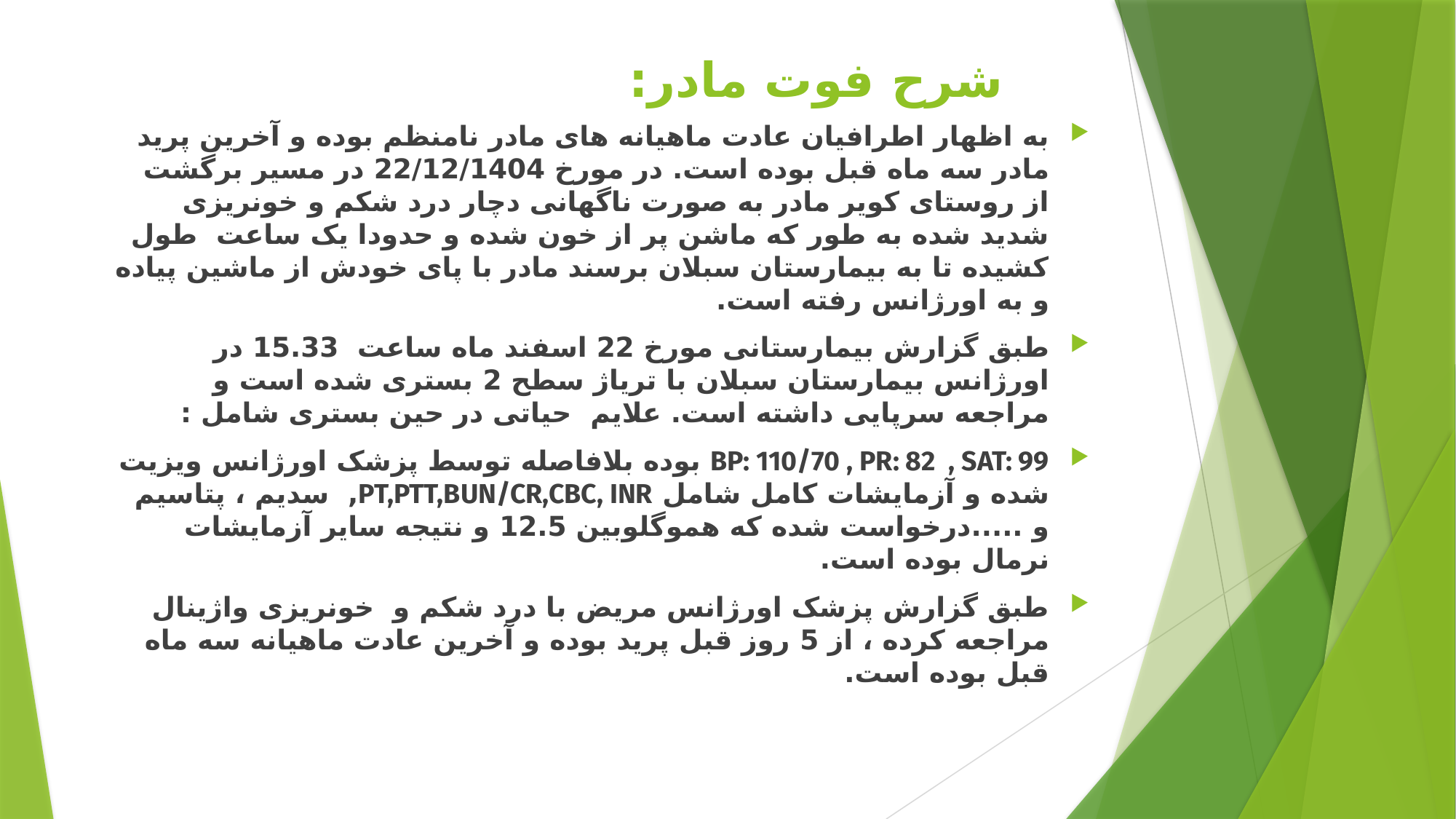

# شرح فوت مادر:
به اظهار اطرافیان عادت ماهیانه های مادر نامنظم بوده و آخرین پرید مادر سه ماه قبل بوده است. در مورخ 22/12/1404 در مسیر برگشت از روستای کویر مادر به صورت ناگهانی دچار درد شکم و خونریزی شدید شده به طور که ماشن پر از خون شده و حدودا یک ساعت  طول کشیده تا به بیمارستان سبلان برسند مادر با پای خودش از ماشین پیاده و به اورژانس رفته است.
طبق گزارش بیمارستانی مورخ 22 اسفند ماه ساعت  15.33 در اورژانس بیمارستان سبلان با تریاژ سطح 2 بستری شده است و مراجعه سرپایی داشته است. علایم  حیاتی در حین بستری شامل :
BP: 110/70 , PR: 82  , SAT: 99 بوده بلافاصله توسط پزشک اورژانس ویزیت شده و آزمایشات کامل شامل PT,PTT,BUN/CR,CBC, INR,  سدیم ، پتاسیم و .....درخواست شده که هموگلوبین 12.5 و نتیجه سایر آزمایشات نرمال بوده است.
طبق گزارش پزشک اورژانس مریض با درد شکم و  خونریزی واژینال مراجعه کرده ، از 5 روز قبل پرید بوده و آخرین عادت ماهیانه سه ماه قبل بوده است.